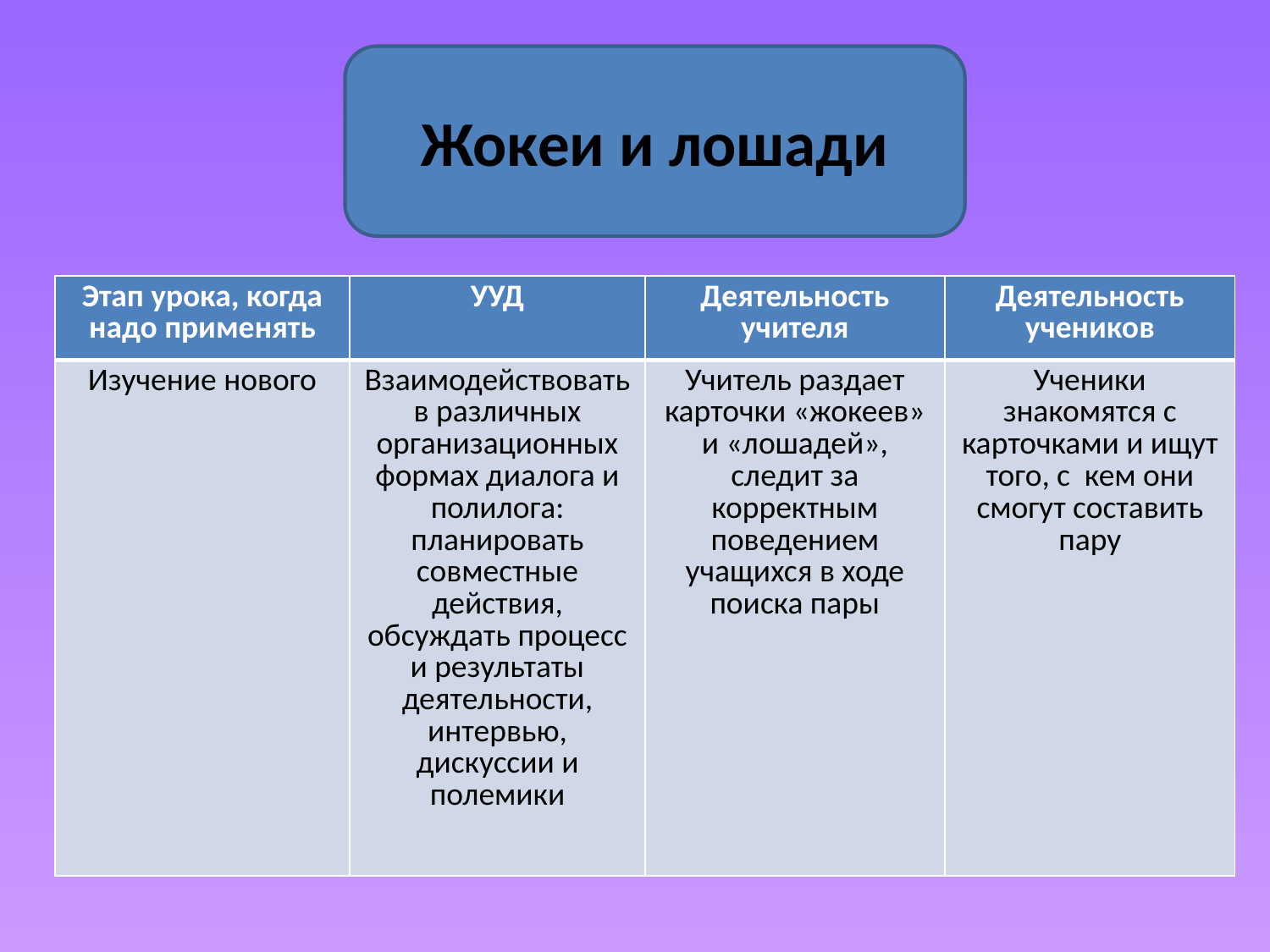

Жокеи и лошади
| Этап урока, когда надо применять | УУД | Деятельность учителя | Деятельность учеников |
| --- | --- | --- | --- |
| Изучение нового | Взаимодействовать в различных организационных формах диалога и полилога: планировать совместные действия, обсуждать процесс и результаты деятельности, интервью, дискуссии и полемики | Учитель раздает карточки «жокеев» и «лошадей», следит за корректным поведением учащихся в ходе поиска пары | Ученики знакомятся с карточками и ищут того, с кем они смогут составить пару |